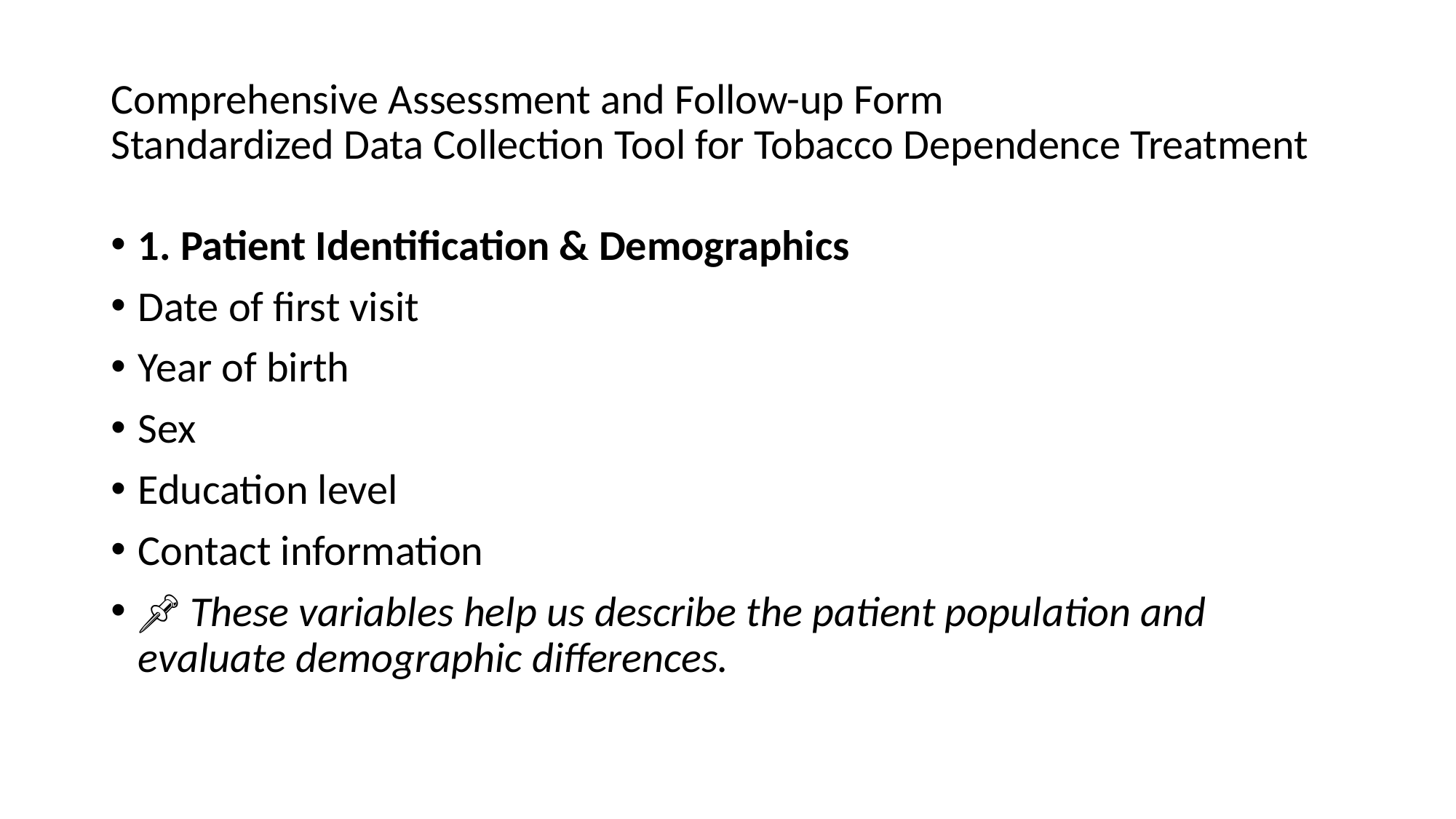

# Comprehensive Assessment and Follow-up Form Standardized Data Collection Tool for Tobacco Dependence Treatment
1. Patient Identification & Demographics
Date of first visit
Year of birth
Sex
Education level
Contact information
📌 These variables help us describe the patient population and evaluate demographic differences.